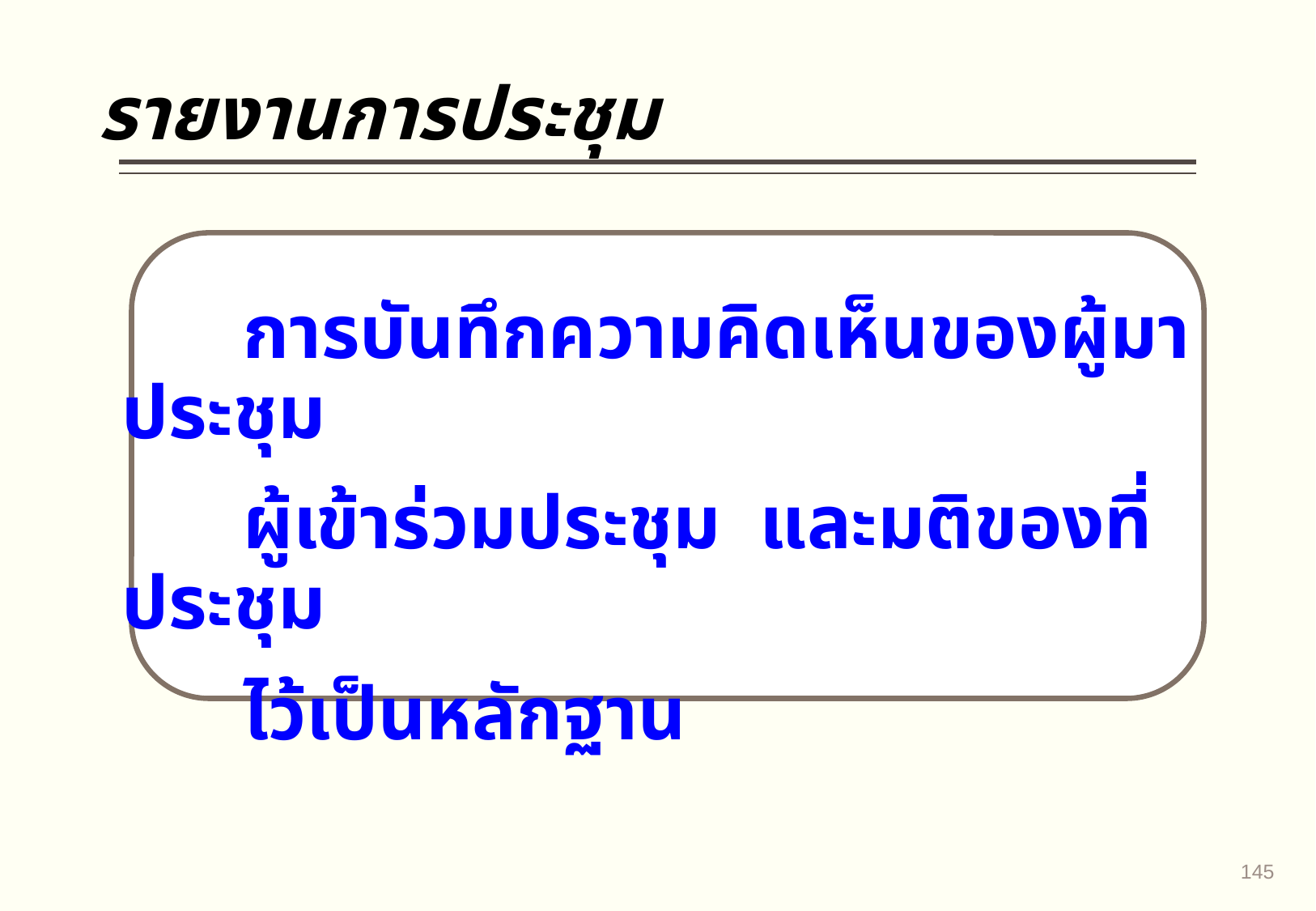

# รายงานการประชุม

	การบันทึกความคิดเห็นของผู้มาประชุม
   	ผู้เข้าร่วมประชุม  และมติของที่ประชุม
   	ไว้เป็นหลักฐาน

145